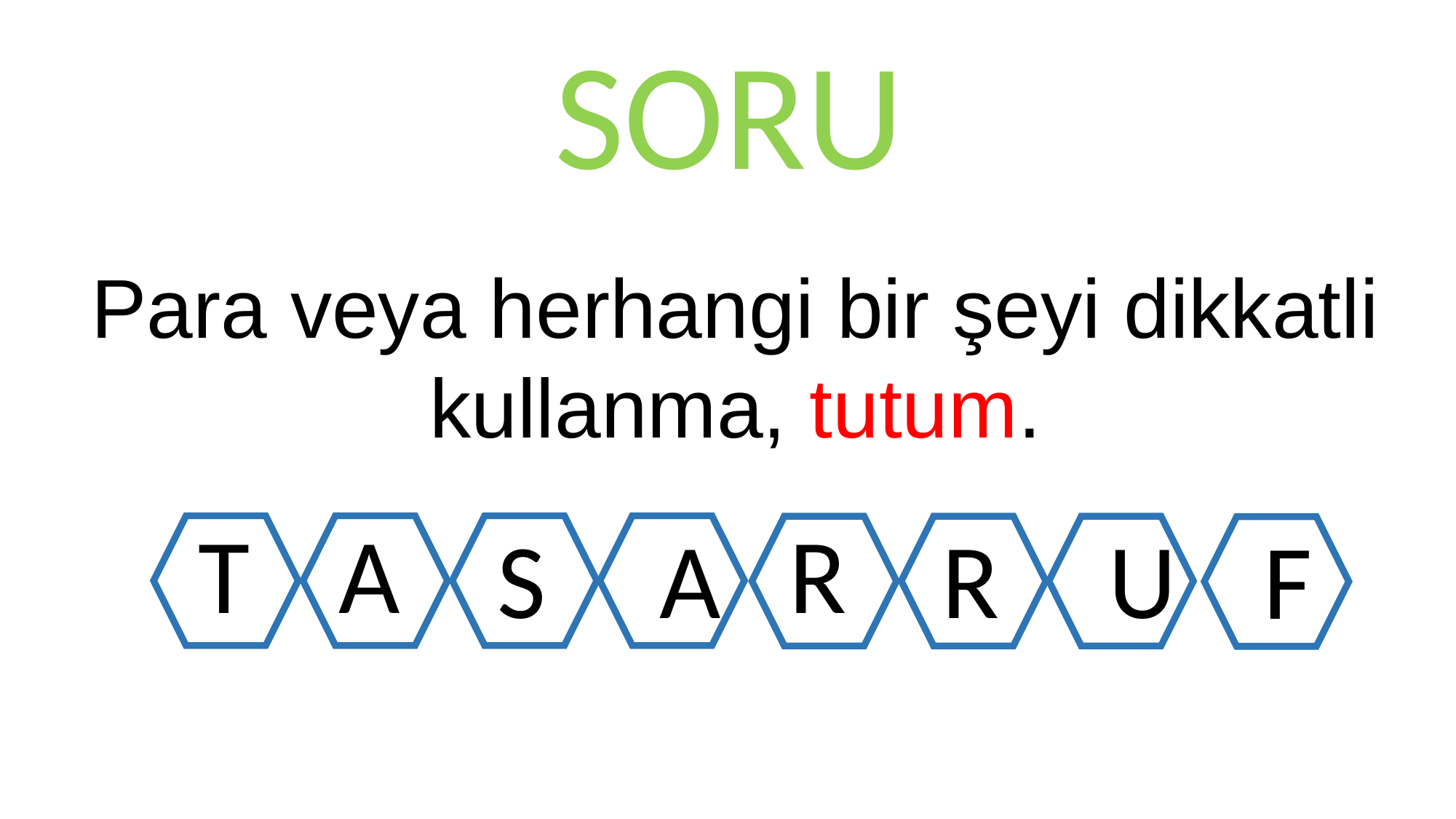

SORU
Para veya herhangi bir şeyi dikkatli kullanma, tutum.
T
A
R
S
A
R
U
F